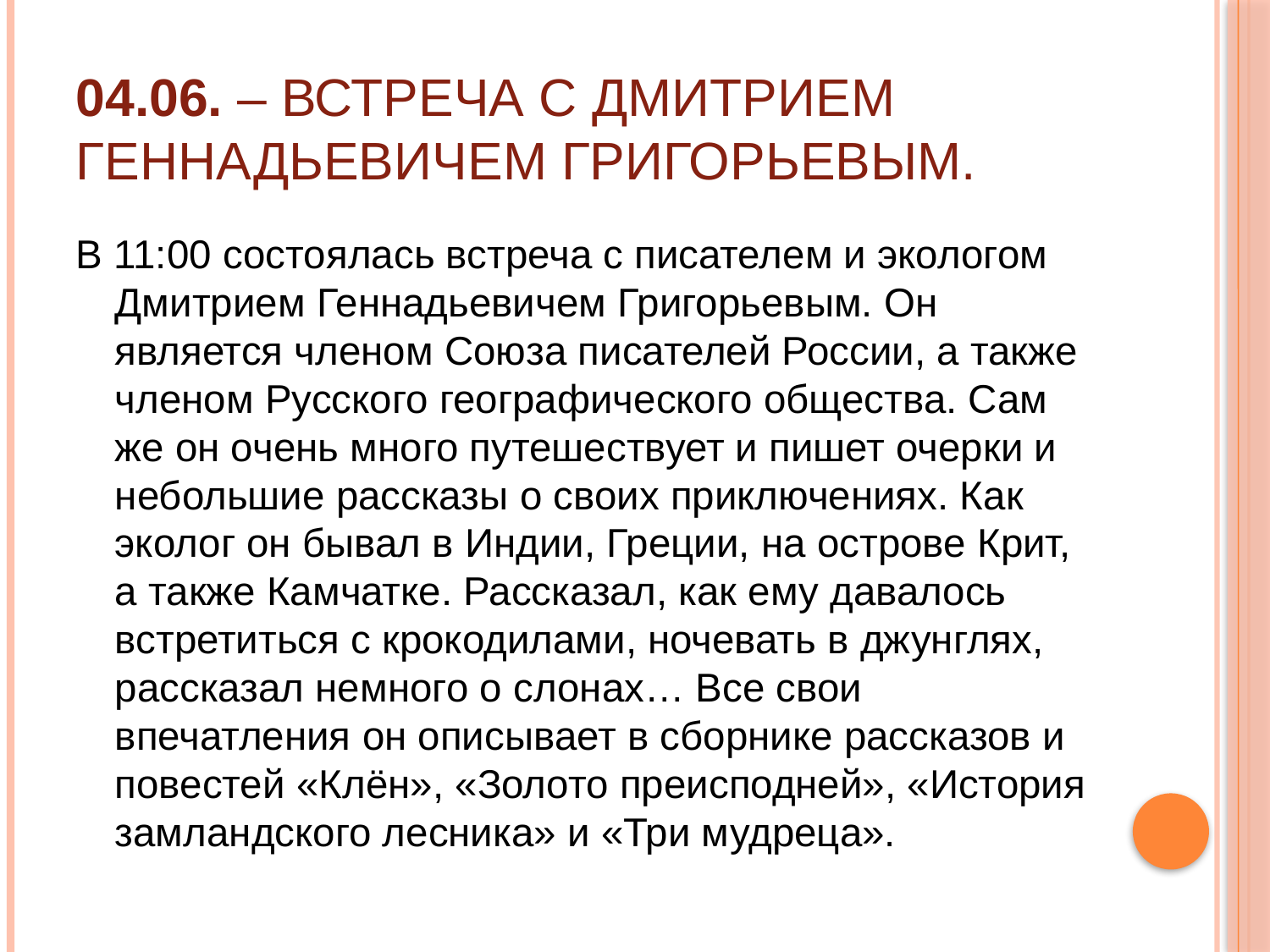

# 04.06. – встреча с Дмитрием Геннадьевичем Григорьевым.
В 11:00 состоялась встреча с писателем и экологом Дмитрием Геннадьевичем Григорьевым. Он является членом Союза писателей России, а также членом Русского географического общества. Сам же он очень много путешествует и пишет очерки и небольшие рассказы о своих приключениях. Как эколог он бывал в Индии, Греции, на острове Крит, а также Камчатке. Рассказал, как ему давалось встретиться с крокодилами, ночевать в джунглях, рассказал немного о слонах… Все свои впечатления он описывает в сборнике рассказов и повестей «Клён», «Золото преисподней», «История замландского лесника» и «Три мудреца».